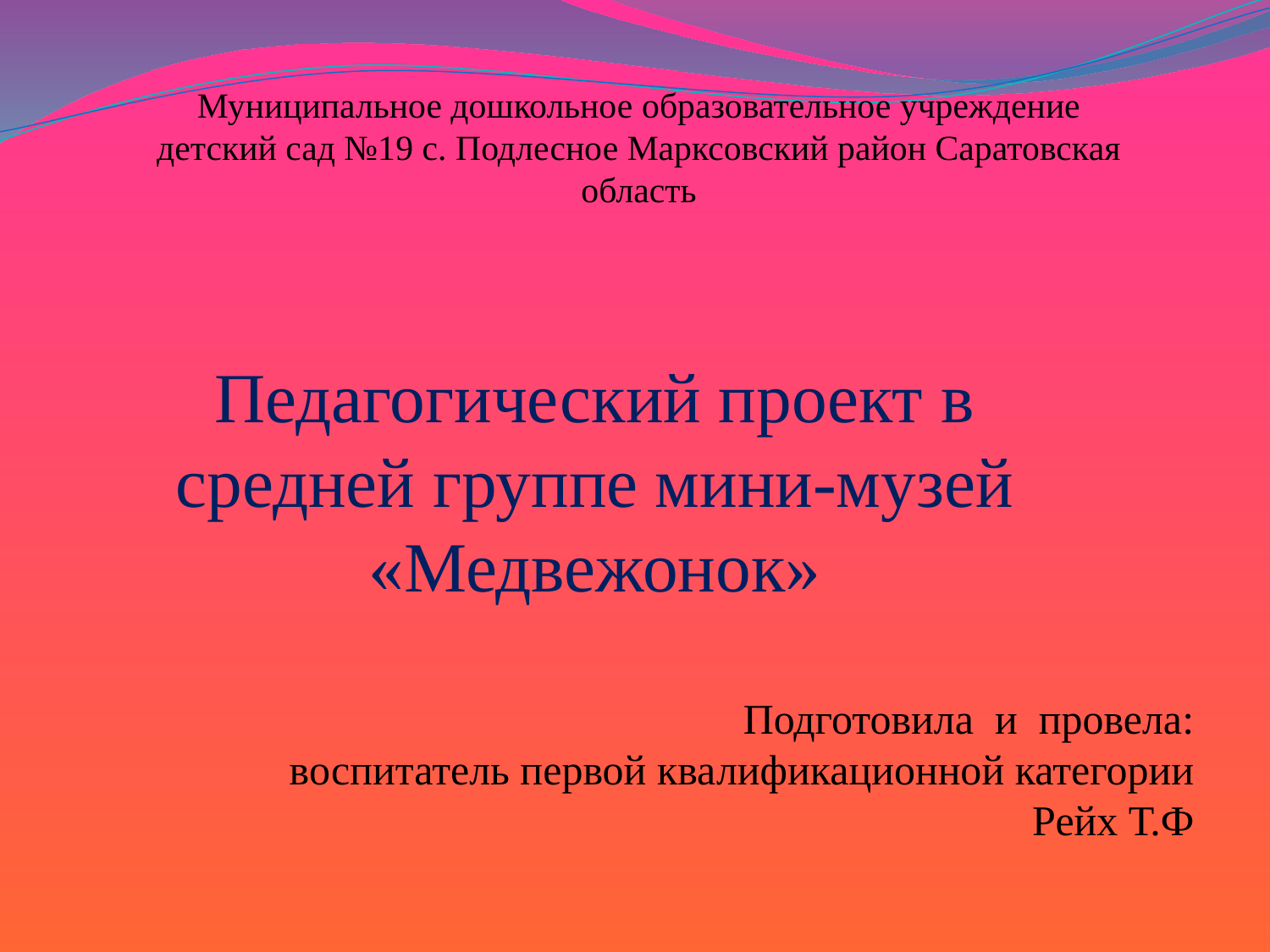

# Муниципальное дошкольное образовательное учреждение детский сад №19 с. Подлесное Марксовский район Саратовская область
Педагогический проект в средней группе мини-музей «Медвежонок»
Подготовила  и  провела:
воспитатель первой квалификационной категории
Рейх Т.Ф